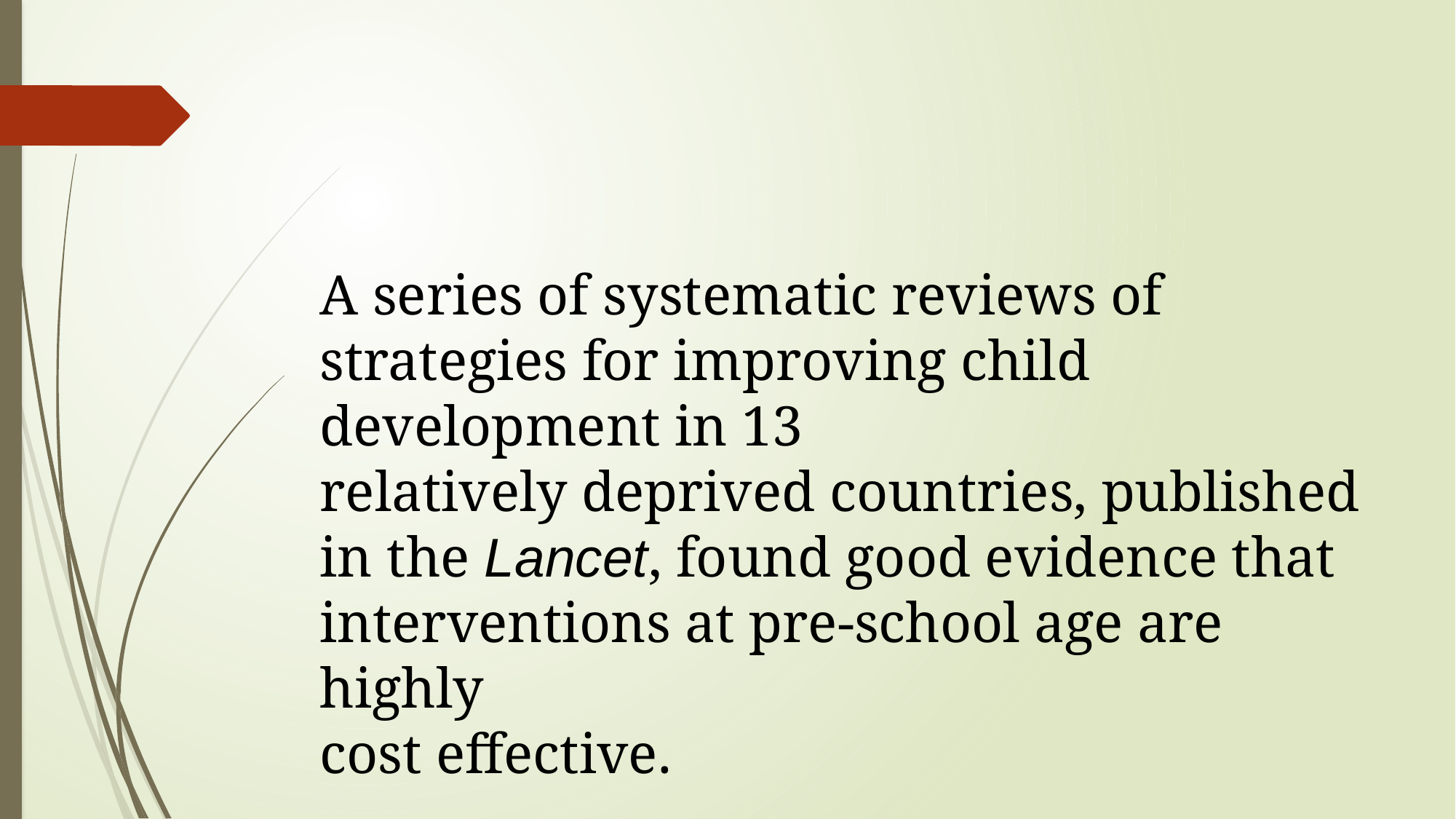

#
A series of systematic reviews of strategies for improving child development in 13
relatively deprived countries, published in the Lancet, found good evidence that
interventions at pre-school age are highly
cost effective.